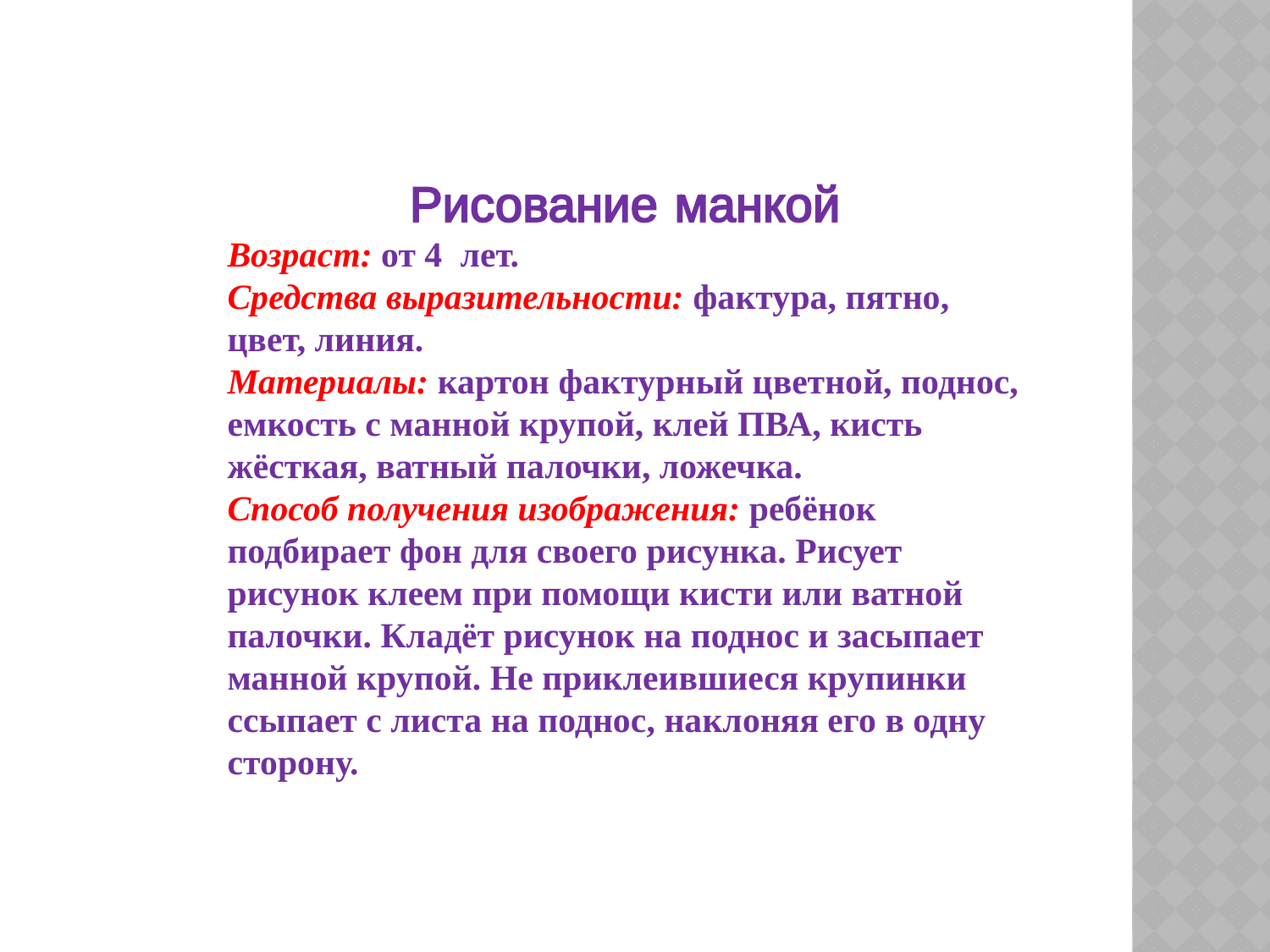

Рисование манкой
Возраст: от 4  лет.
Средства выразительности: фактура, пятно, цвет, линия.
Материалы: картон фактурный цветной, поднос, емкость с манной крупой, клей ПВА, кисть жёсткая, ватный палочки, ложечка.
Способ получения изображения: ребёнок подбирает фон для своего рисунка. Рисует рисунок клеем при помощи кисти или ватной палочки. Кладёт рисунок на поднос и засыпает манной крупой. Не приклеившиеся крупинки ссыпает с листа на поднос, наклоняя его в одну сторону.